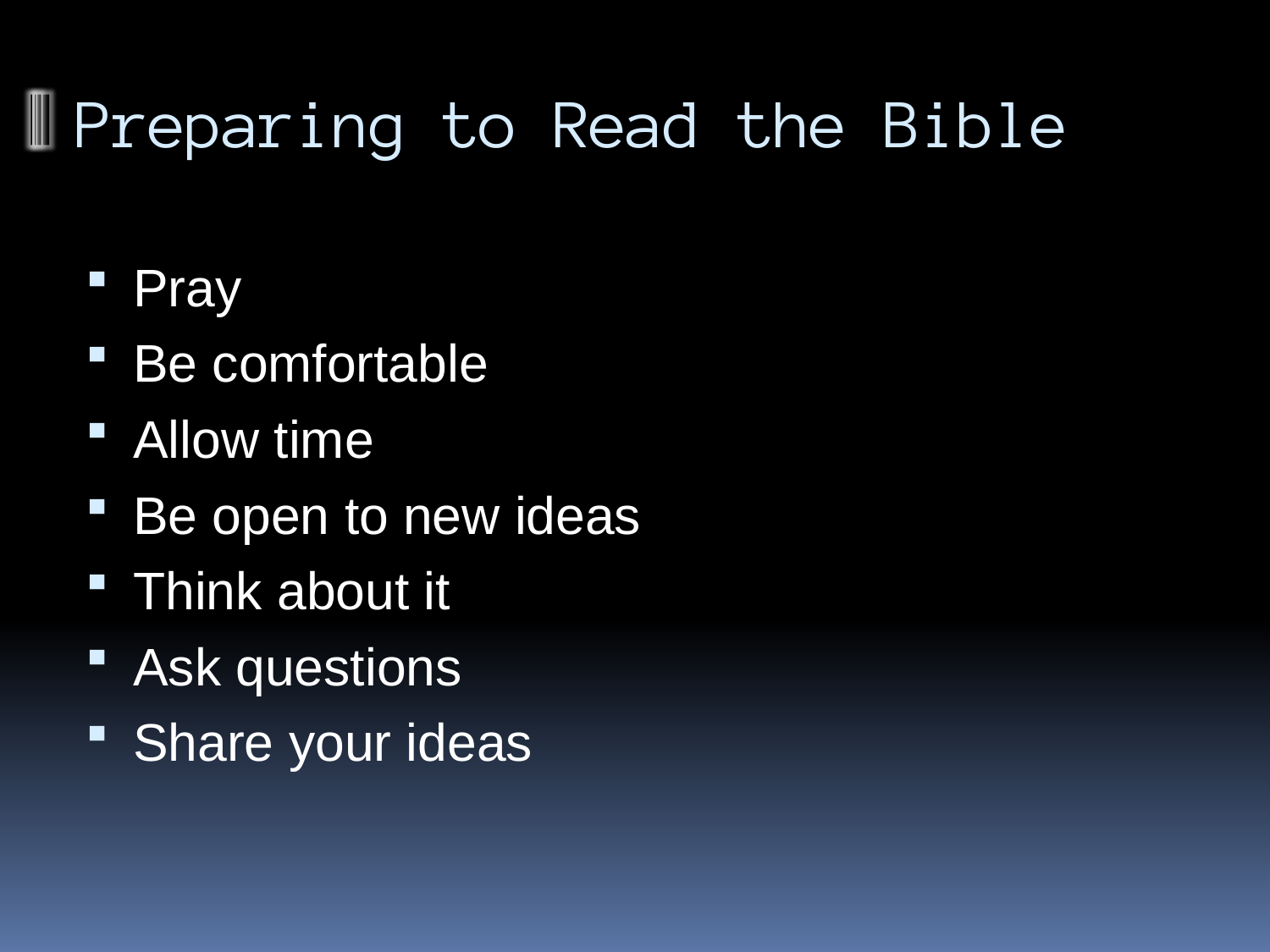

# Preparing to Read the Bible
Pray
Be comfortable
Allow time
Be open to new ideas
Think about it
Ask questions
Share your ideas